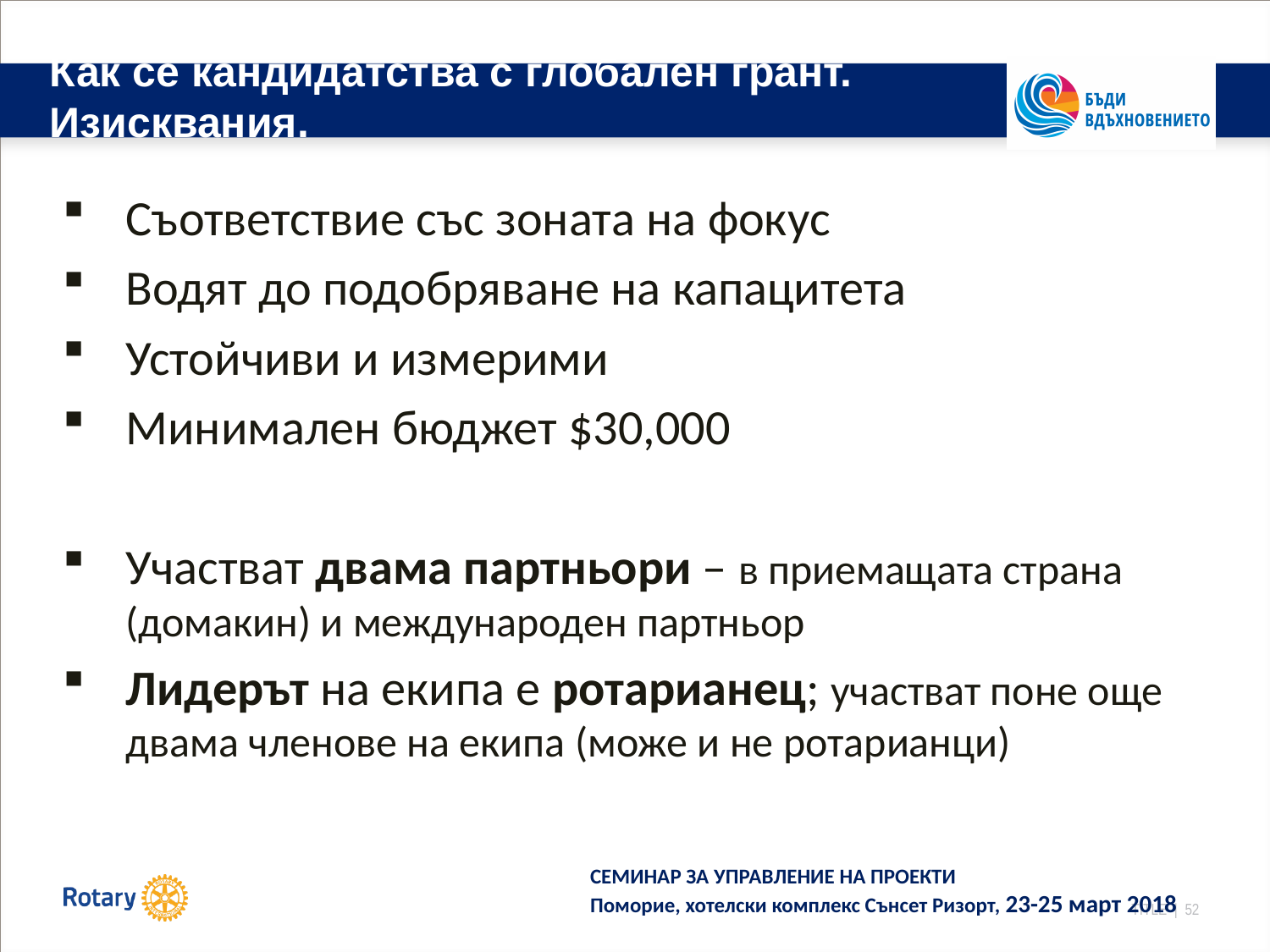

# Как се кандидатства с глобален грант. Изисквания.
Съответствие със зоната на фокус
Водят до подобряване на капацитета
Устойчиви и измерими
Минимален бюджет $30,000

Участват двама партньори – в приемащата страна (домакин) и международен партньор
Лидерът на екипа е ротарианец; участват поне още двама членове на екипа (може и не ротарианци)